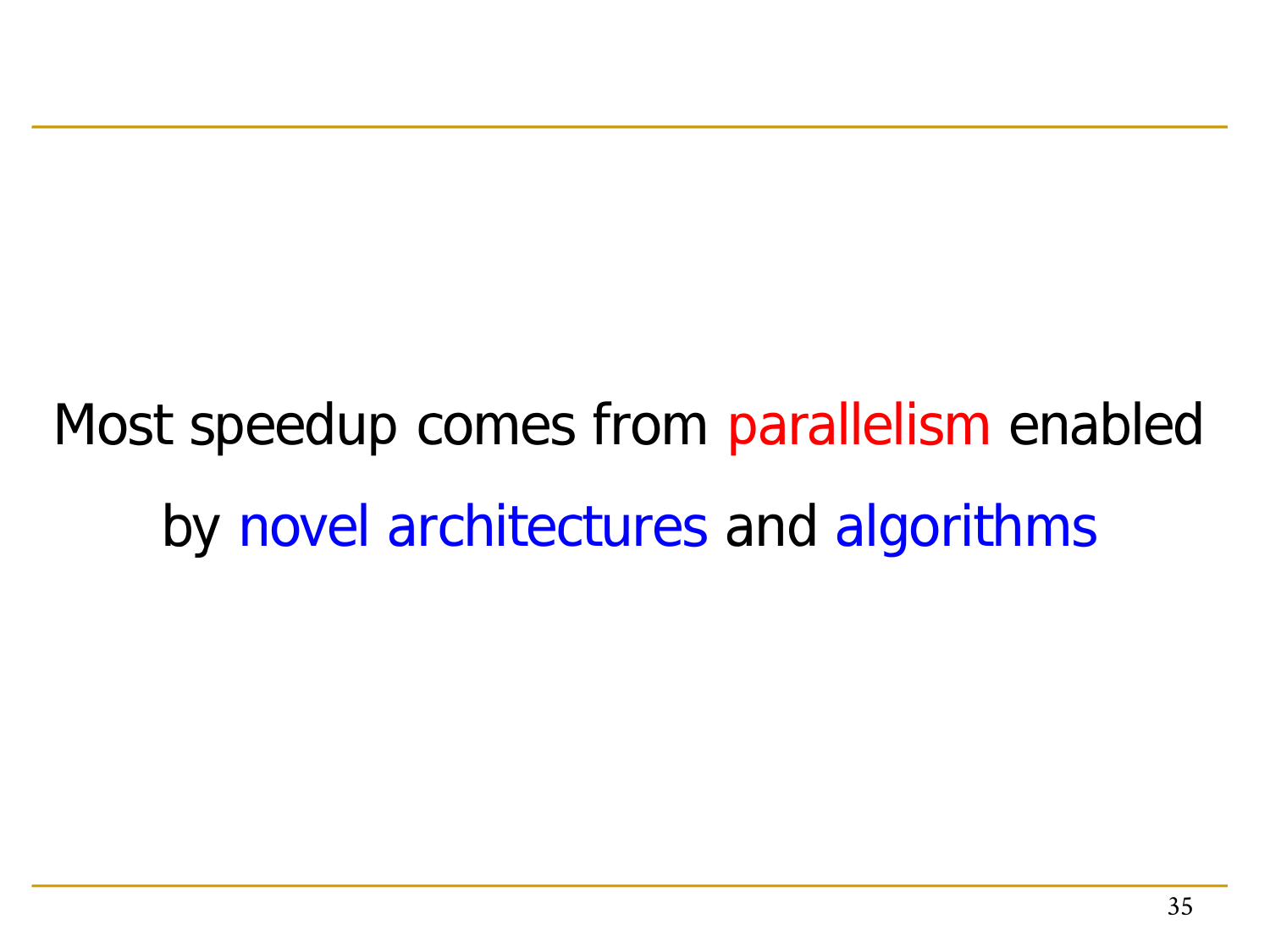

#

Most speedup comes from parallelism enabled by novel architectures and algorithms
35